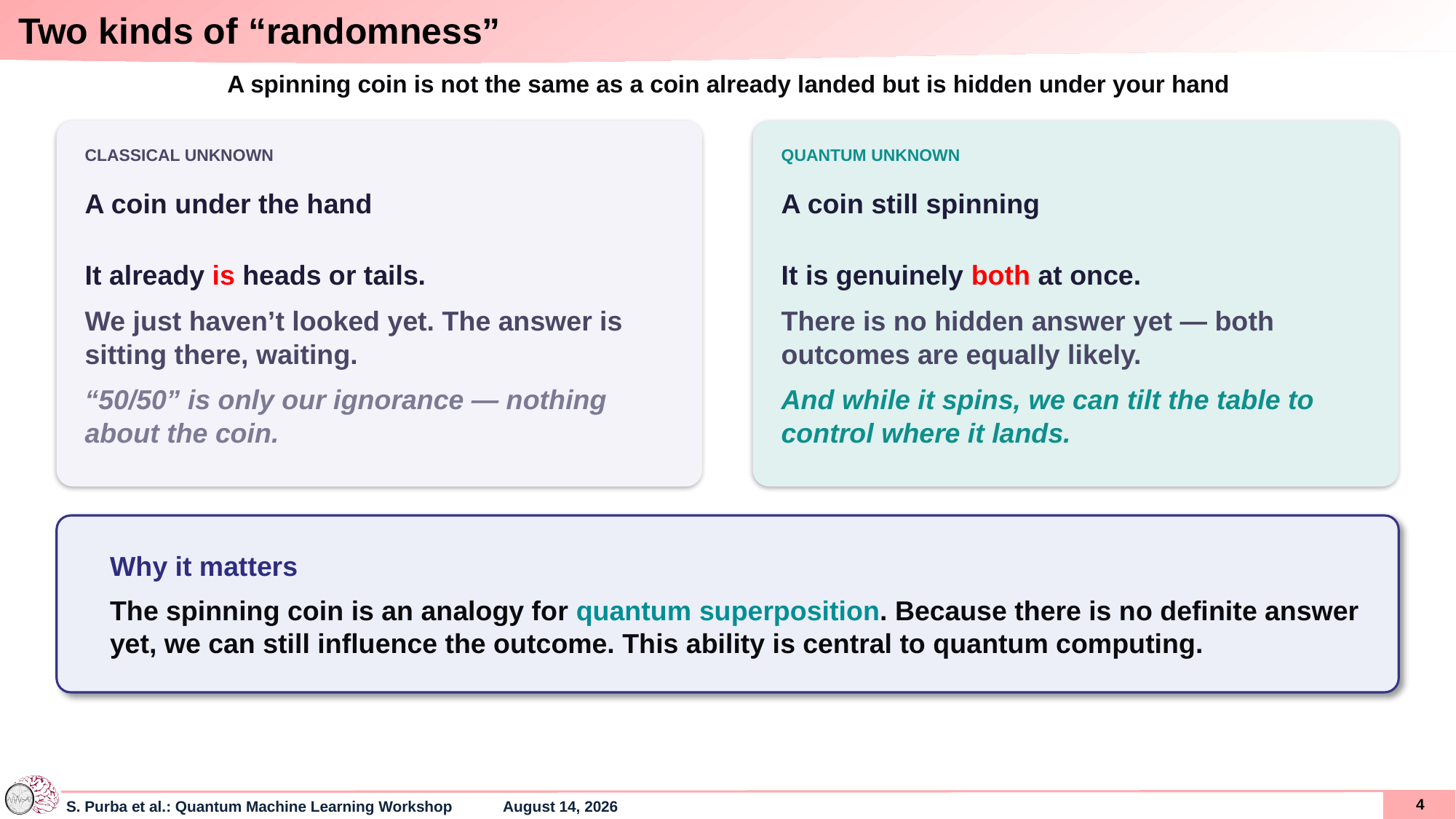

Two kinds of “randomness”
A spinning coin is not the same as a coin already landed but is hidden under your hand

CLASSICAL UNKNOWN
A coin under the hand
It already is heads or tails.
We just haven’t looked yet. The answer is sitting there, waiting.
“50/50” is only our ignorance — nothing about the coin.

QUANTUM UNKNOWN
A coin still spinning
It is genuinely both at once.
There is no hidden answer yet — both outcomes are equally likely.
And while it spins, we can tilt the table to control where it lands.
Why it matters
The spinning coin is an analogy for quantum superposition. Because there is no definite answer yet, we can still influence the outcome. This ability is central to quantum computing.